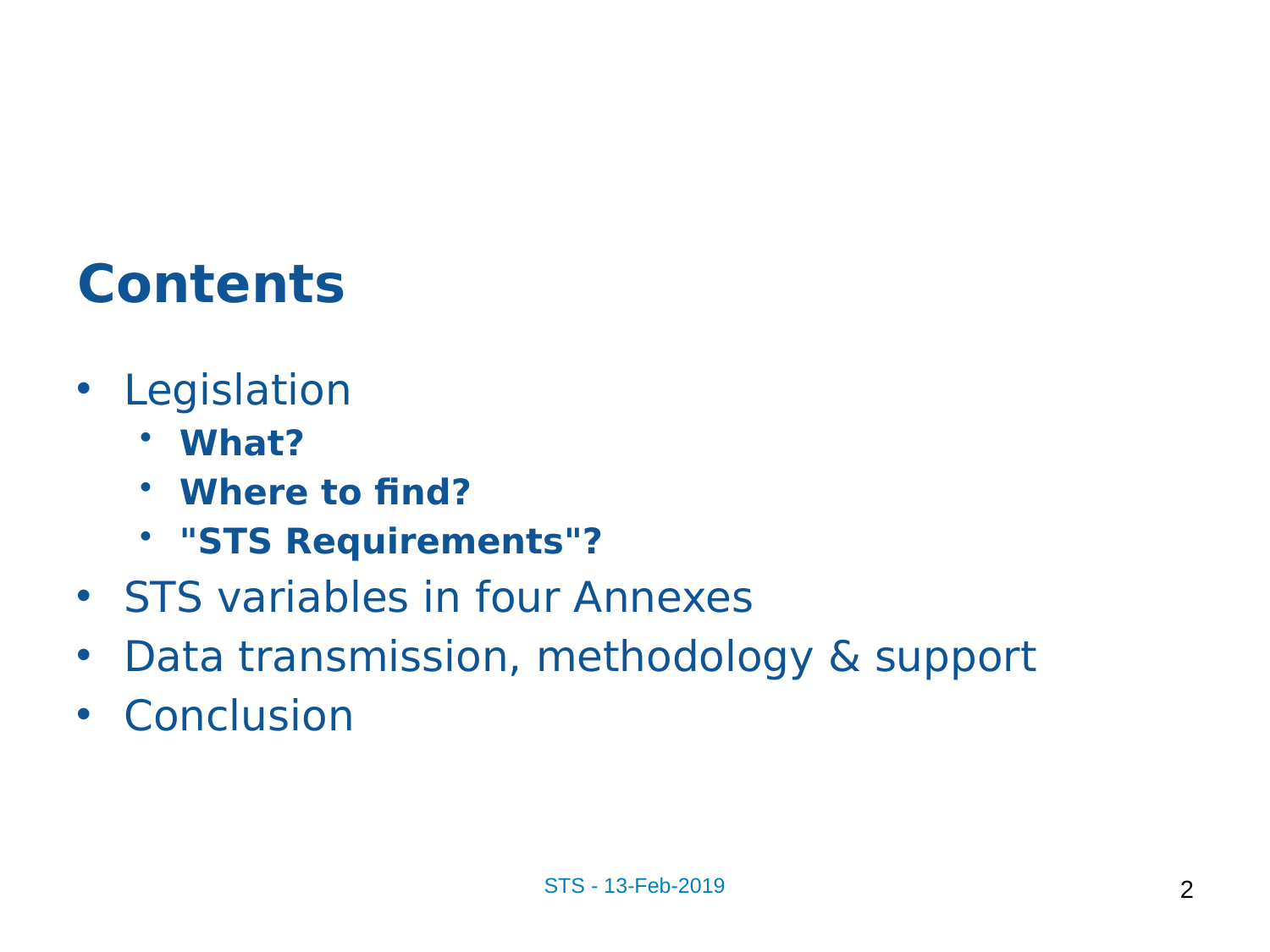

# Contents
Legislation
What?
Where to find?
"STS Requirements"?
STS variables in four Annexes
Data transmission, methodology & support
Conclusion
STS - 13-Feb-2019
2